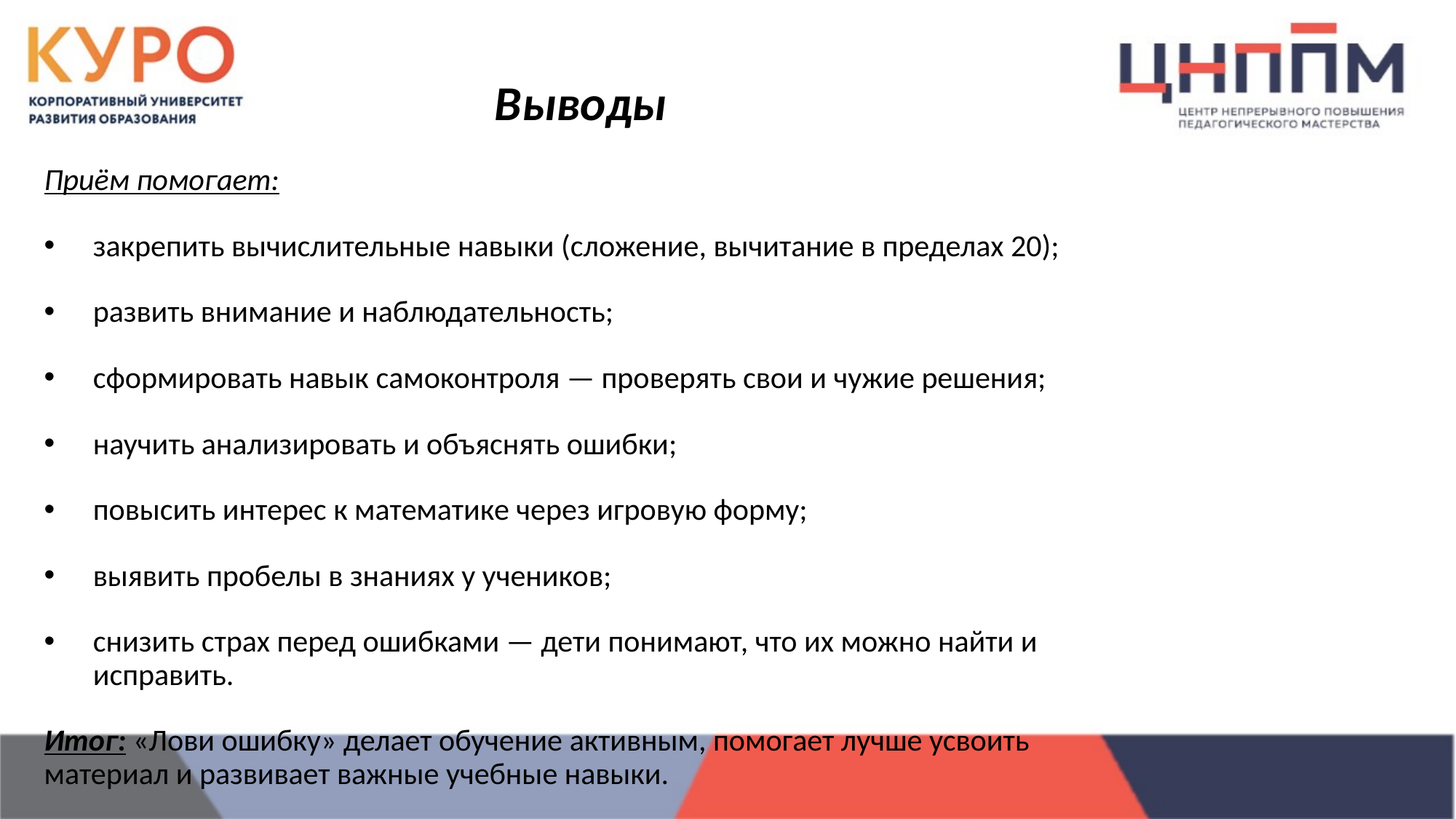

Выводы

Приём помогает:

закрепить вычислительные навыки (сложение, вычитание в пределах 20);

развить внимание и наблюдательность;

сформировать навык самоконтроля — проверять свои и чужие решения;

научить анализировать и объяснять ошибки;

повысить интерес к математике через игровую форму;

выявить пробелы в знаниях у учеников;

снизить страх перед ошибками — дети понимают, что их можно найти и исправить.

Итог: «Лови ошибку» делает обучение активным, помогает лучше усвоить материал и развивает важные учебные навыки.